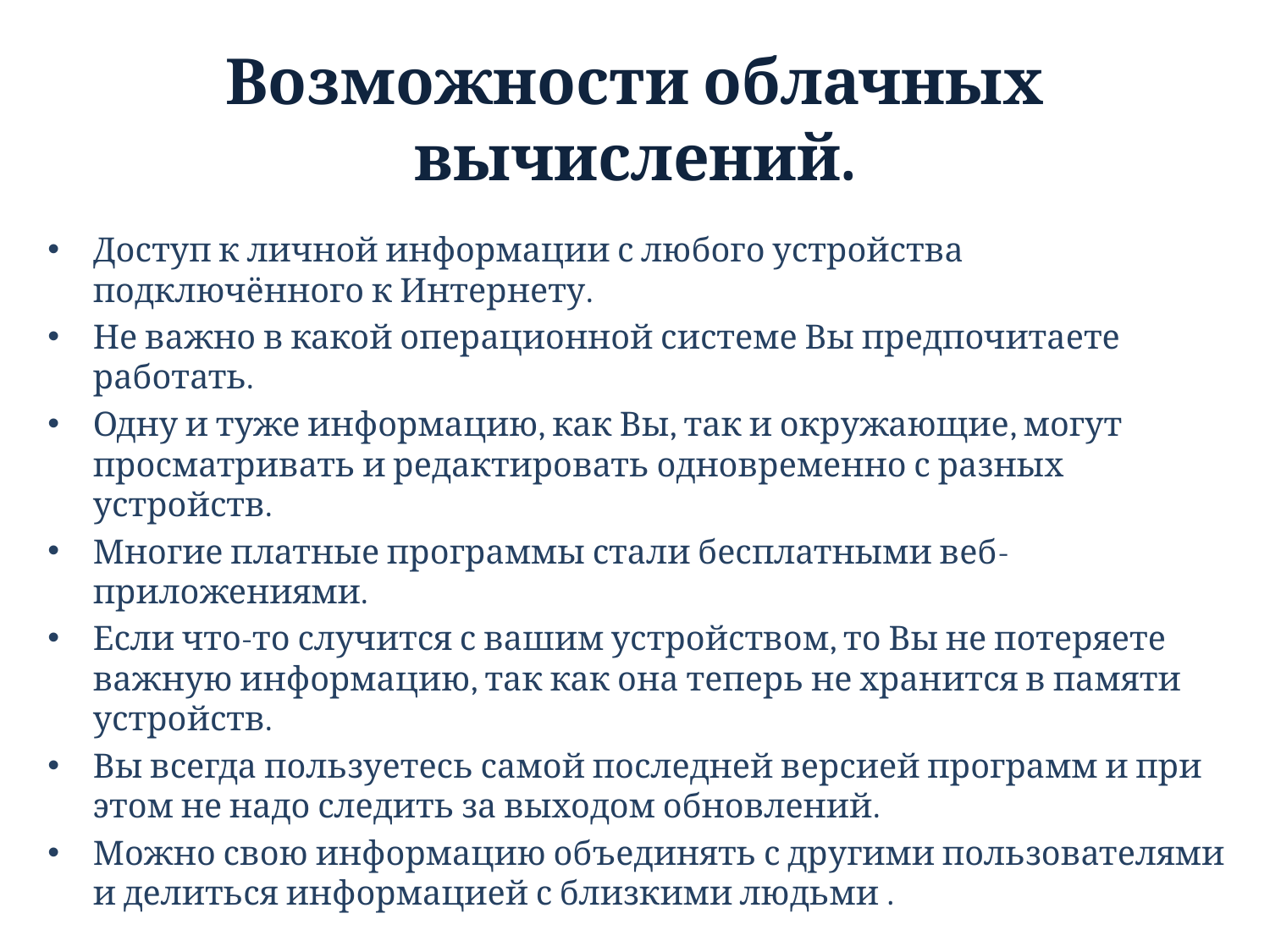

# Возможности облачных вычислений.
Доступ к личной информации с любого устройства подключённого к Интернету.
Не важно в какой операционной системе Вы предпочитаете работать.
Одну и туже информацию, как Вы, так и окружающие, могут просматривать и редактировать одновременно с разных устройств.
Многие платные программы стали бесплатными веб-приложениями.
Если что-то случится с вашим устройством, то Вы не потеряете важную информацию, так как она теперь не хранится в памяти устройств.
Вы всегда пользуетесь самой последней версией программ и при этом не надо следить за выходом обновлений.
Можно свою информацию объединять с другими пользователями и делиться информацией с близкими людьми .